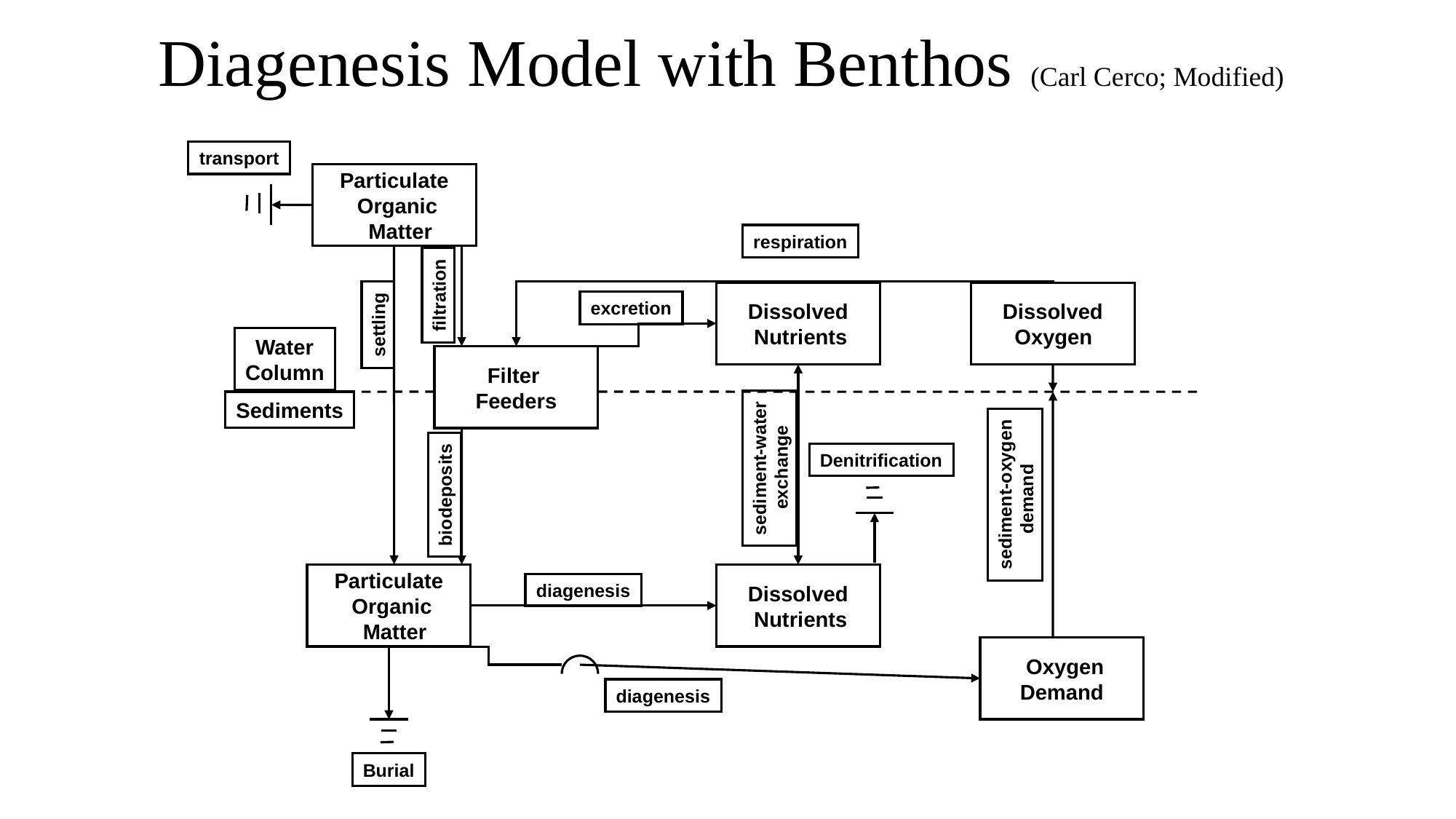

Diagenesis Model with Benthos (Carl Cerco; Modified)
transport
Particulate
 Organic
  Matter
respiration

filtration
Dissolved
 Nutrients
Dissolved
  Oxygen
excretion
settling
Water
Column
  Filter
Feeders

Sediments

sediment-water
     exchange
Denitrification
sediment-oxygen
       demand
biodeposits
Particulate
 Organic
  Matter
Dissolved
 Nutrients
diagenesis
 Oxygen
Demand

diagenesis
Burial